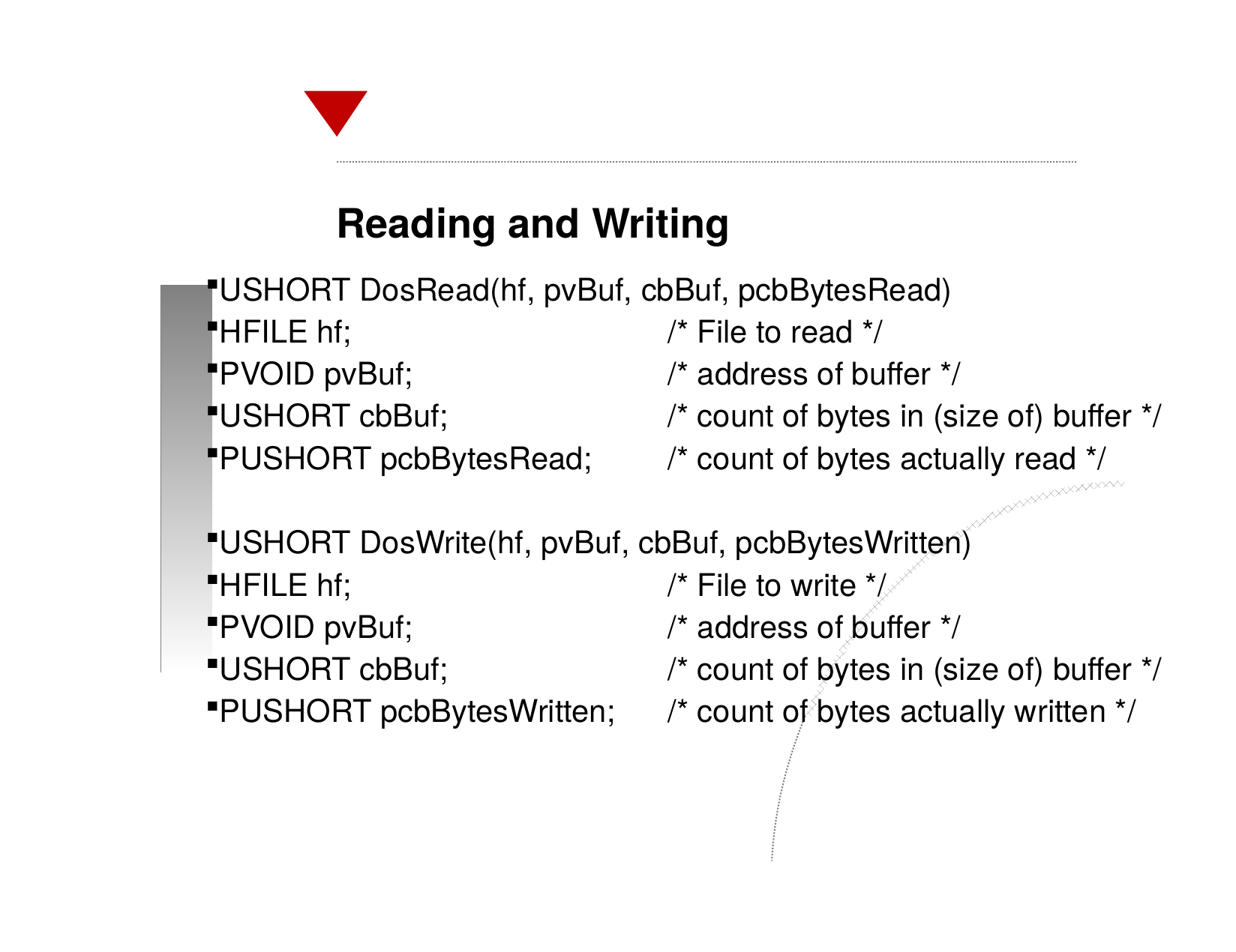

Reading and Writing
USHORT DosRead(hf, pvBuf, cbBuf, pcbBytesRead)
HFILE hf;			/* File to read */
PVOID pvBuf;			/* address of buffer */
USHORT cbBuf;		/* count of bytes in (size of) buffer */
PUSHORT pcbBytesRead;	/* count of bytes actually read */

USHORT DosWrite(hf, pvBuf, cbBuf, pcbBytesWritten)
HFILE hf;			/* File to write */
PVOID pvBuf;			/* address of buffer */
USHORT cbBuf;		/* count of bytes in (size of) buffer */
PUSHORT pcbBytesWritten;	/* count of bytes actually written */